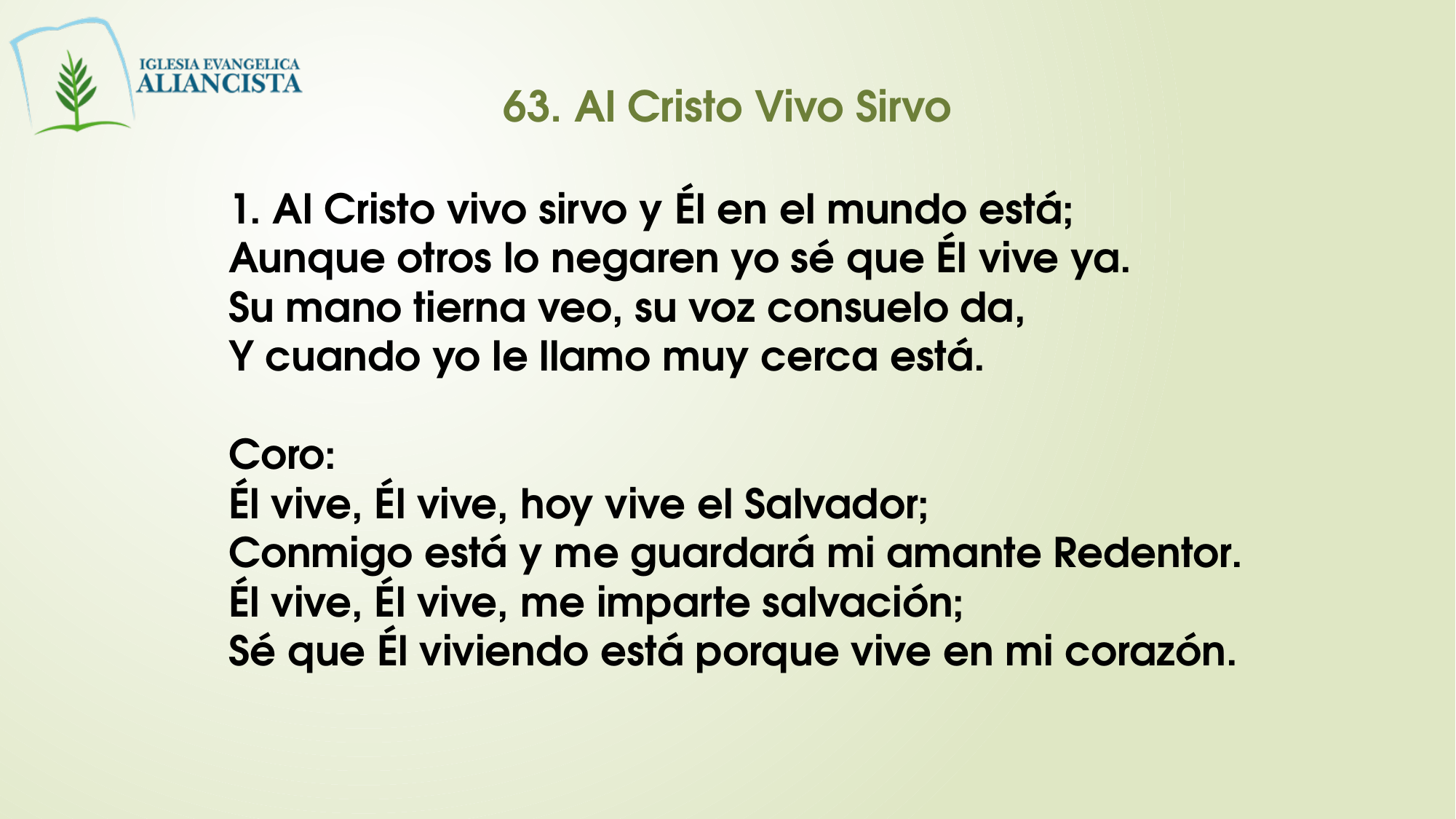

63. Al Cristo Vivo Sirvo
1. Al Cristo vivo sirvo y Él en el mundo está;
Aunque otros lo negaren yo sé que Él vive ya.
Su mano tierna veo, su voz consuelo da,
Y cuando yo le llamo muy cerca está.

Coro:
Él vive, Él vive, hoy vive el Salvador;
Conmigo está y me guardará mi amante Redentor.
Él vive, Él vive, me imparte salvación;
Sé que Él viviendo está porque vive en mi corazón.